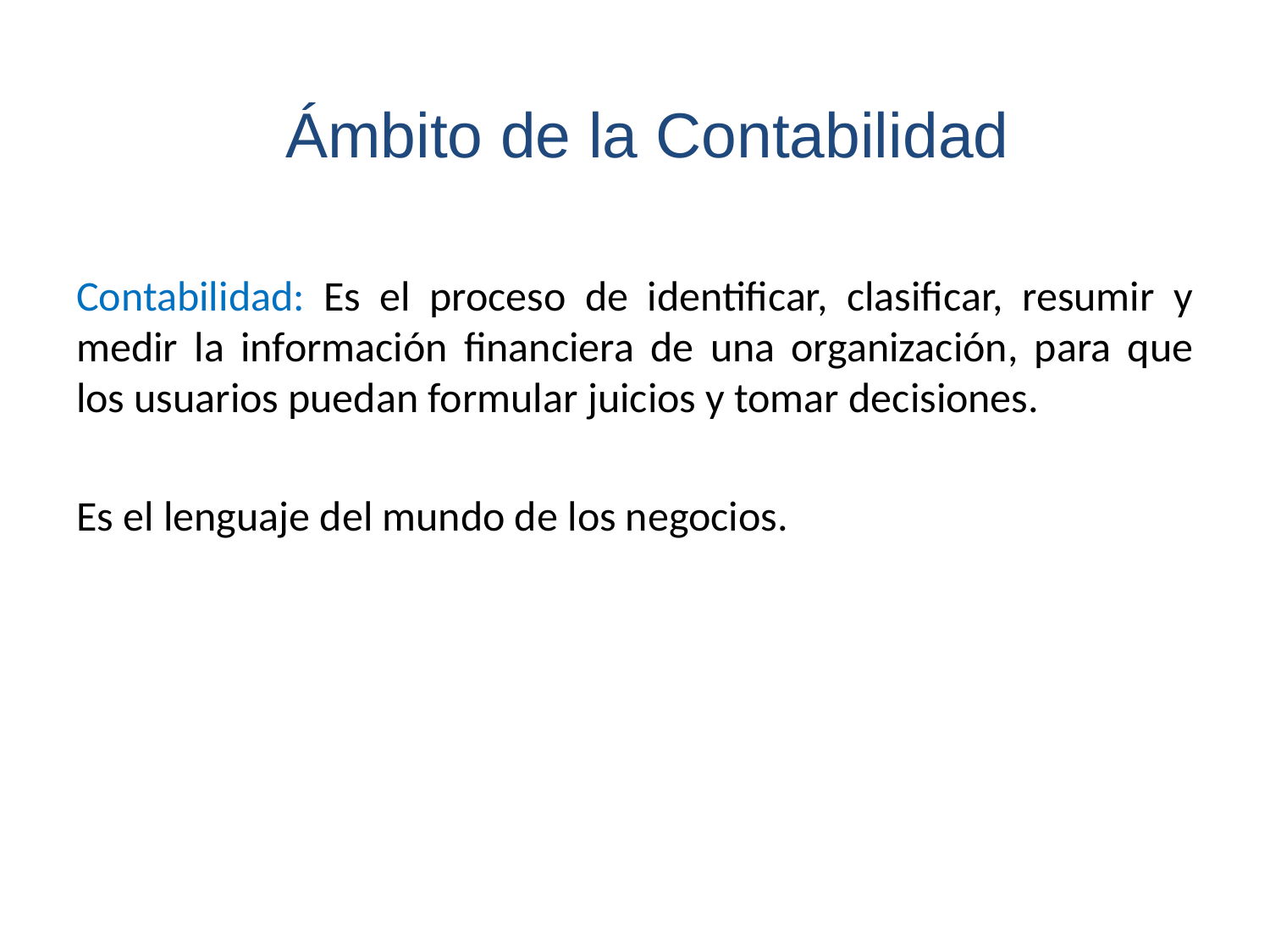

Ámbito de la Contabilidad
Contabilidad: Es el proceso de identificar, clasificar, resumir y medir la información financiera de una organización, para que los usuarios puedan formular juicios y tomar decisiones.

Es el lenguaje del mundo de los negocios.